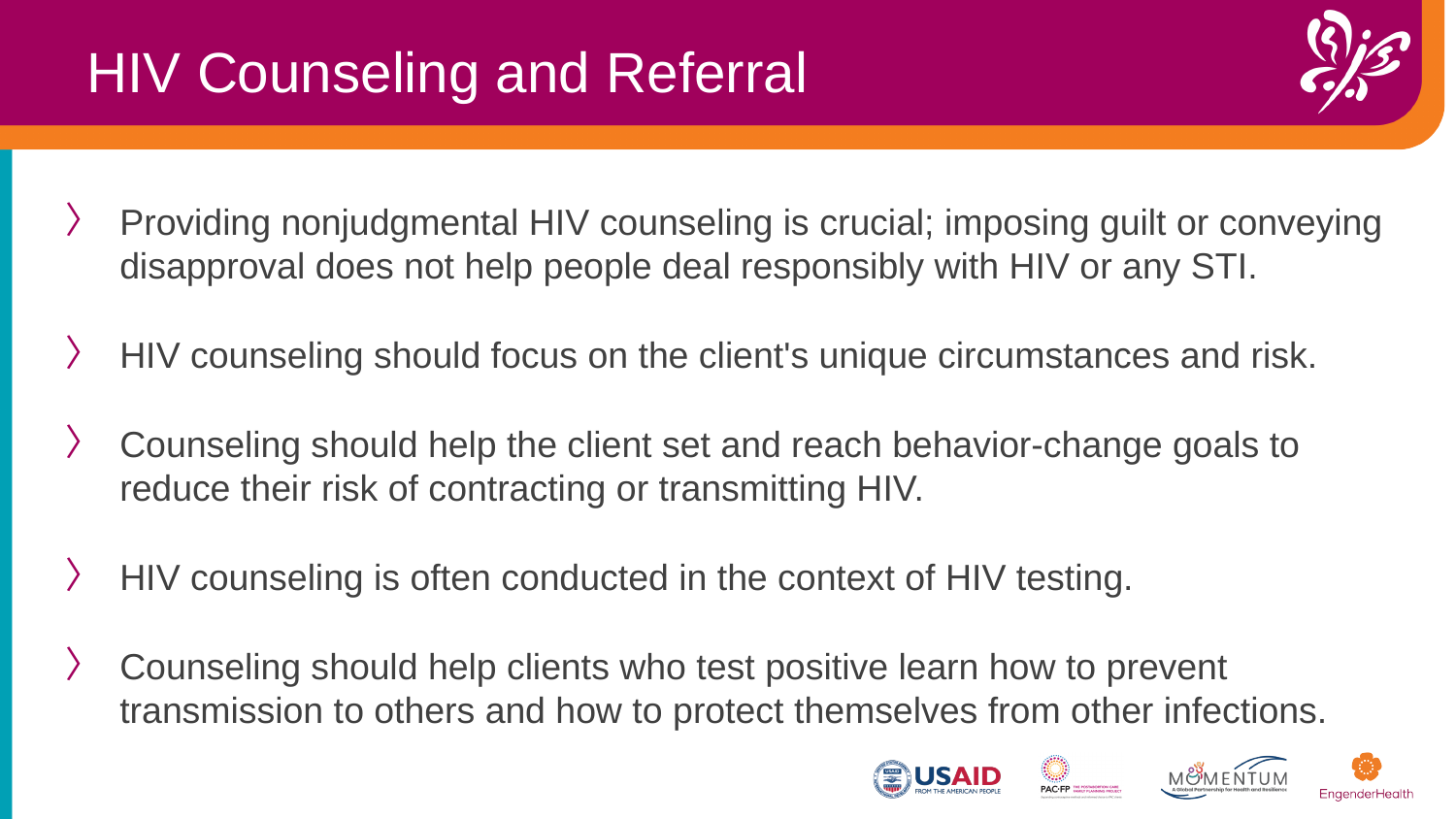

HIV Counseling and Referral​
Providing nonjudgmental HIV counseling is crucial; imposing guilt or conveying disapproval does not help people deal responsibly with HIV or any STI.
HIV counseling should focus on the client's unique circumstances and risk.
Counseling should help the client set and reach behavior-change goals to reduce their risk of contracting or transmitting HIV.
HIV counseling is often conducted in the context of HIV testing.​
Counseling should help clients who test positive learn how to prevent transmission to others and how to protect themselves from other infections. ​